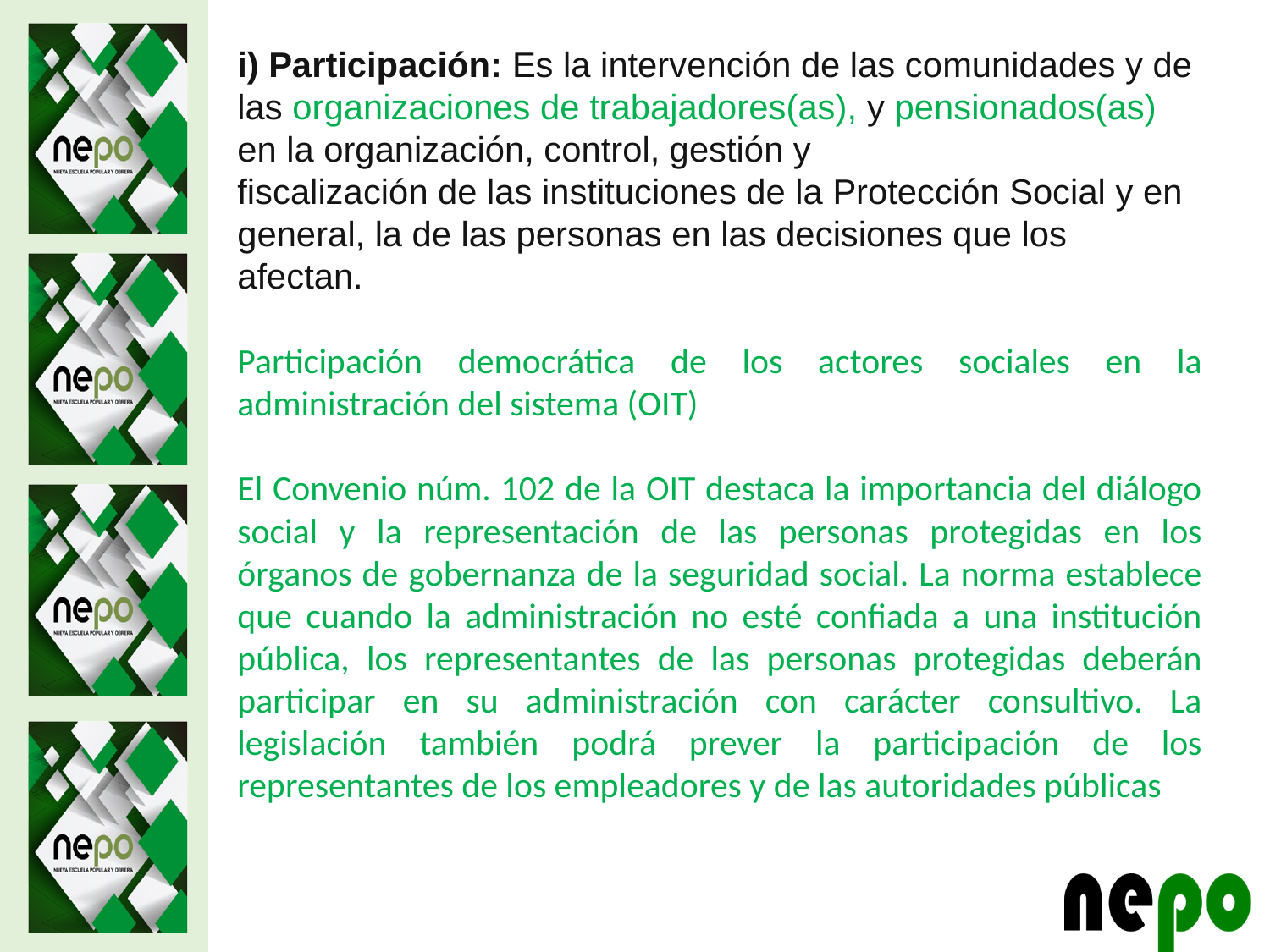

i) Participación: Es la intervención de las comunidades y de las organizaciones de trabajadores(as), y pensionados(as) en la organización, control, gestión y
fiscalización de las instituciones de la Protección Social y en general, la de las personas en las decisiones que los afectan.

Participación democrática de los actores sociales en la administración del sistema (OIT)

El Convenio núm. 102 de la OIT destaca la importancia del diálogo social y la representación de las personas protegidas en los órganos de gobernanza de la seguridad social. La norma establece que cuando la administración no esté confiada a una institución pública, los representantes de las personas protegidas deberán participar en su administración con carácter consultivo. La legislación también podrá prever la participación de los representantes de los empleadores y de las autoridades públicas